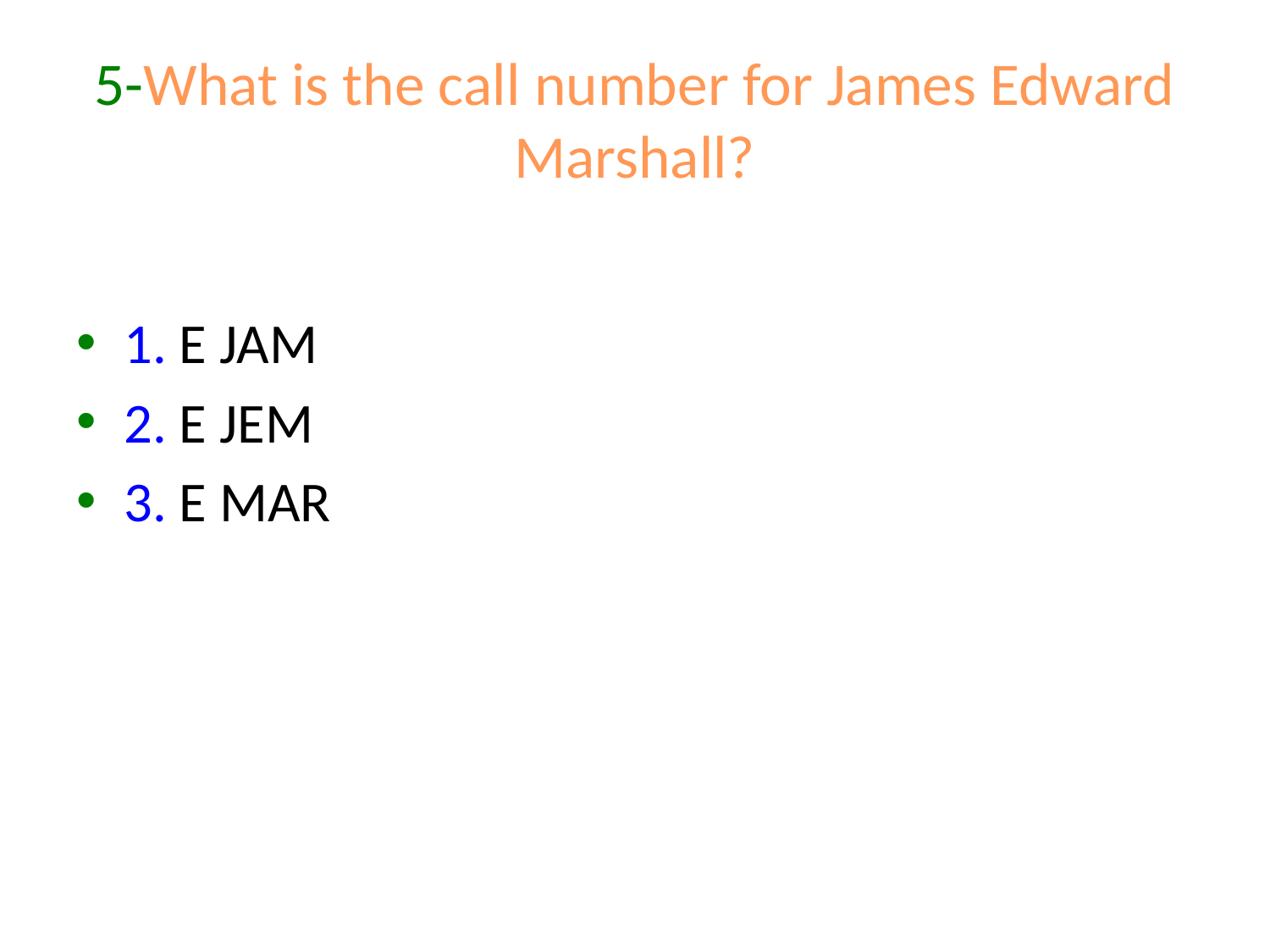

# 5-What is the call number for James Edward Marshall?

1. E JAM
2. E JEM
3. E MAR